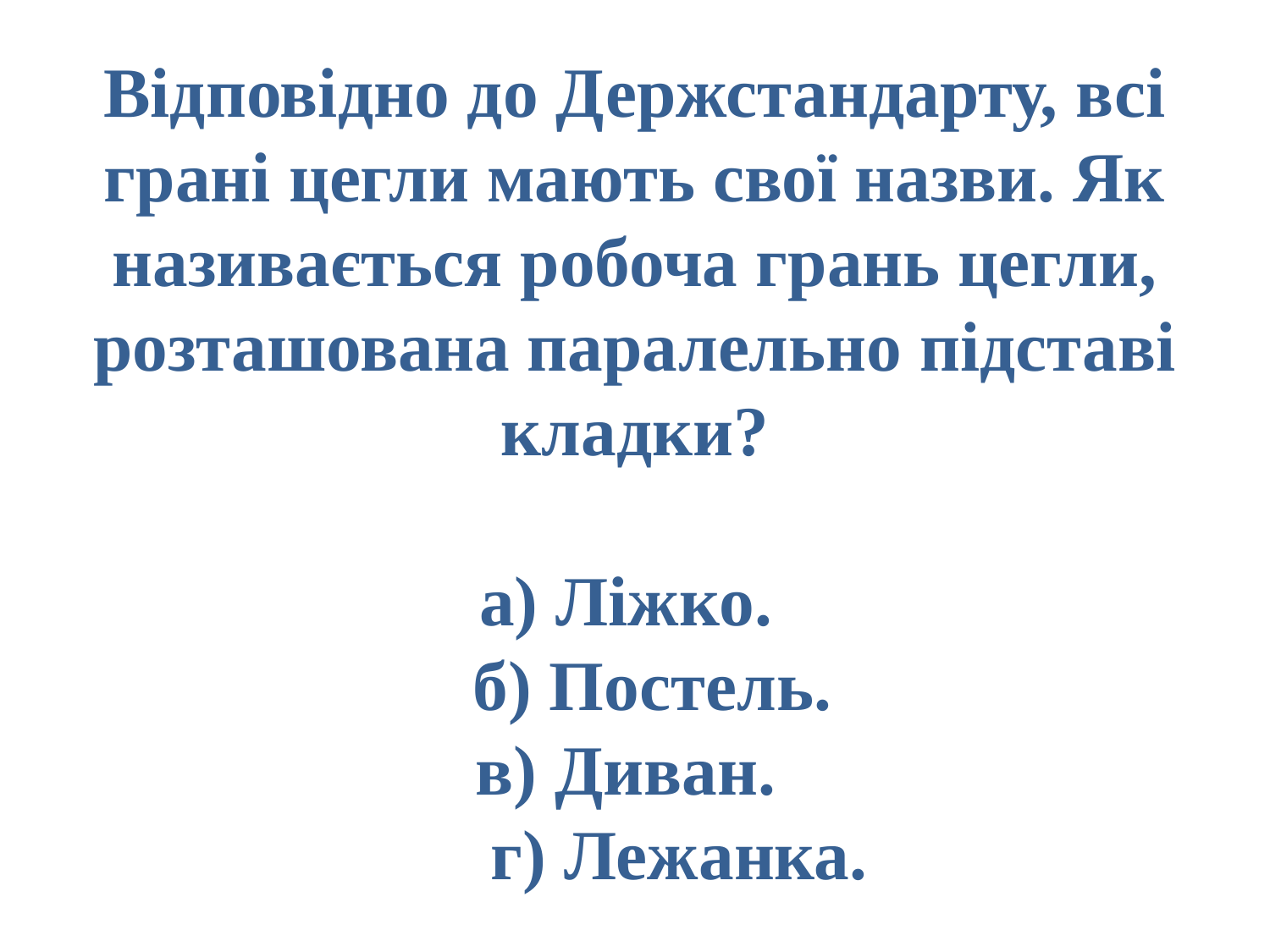

# Відповідно до Держстандарту, всі грані цегли мають свої назви. Як називається робоча грань цегли, розташована паралельно підставі кладки? а) Ліжко. б) Постель. в) Диван. г) Лежанка.